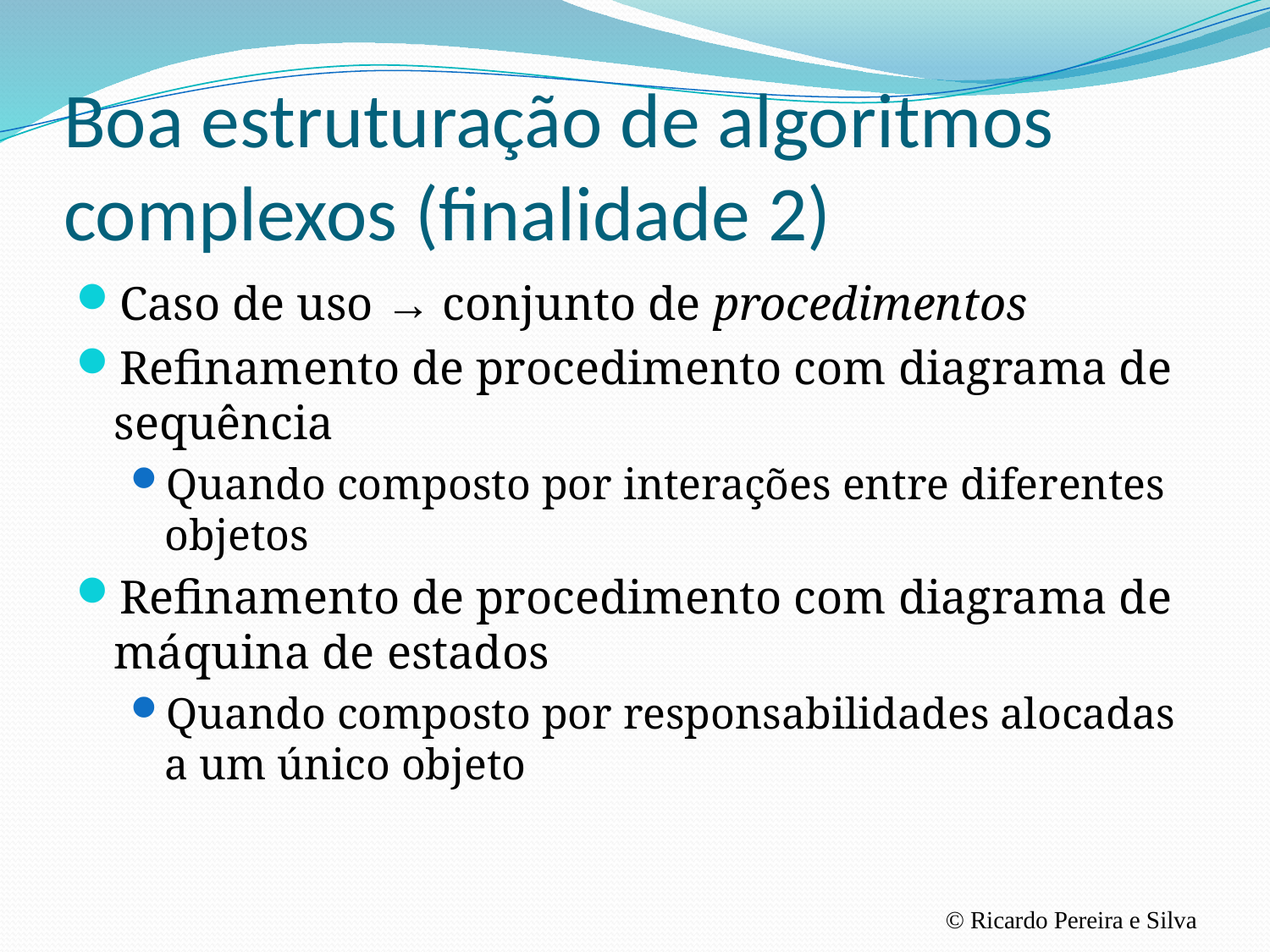

# Boa estruturação de algoritmos complexos (finalidade 2)
Caso de uso → conjunto de procedimentos
Refinamento de procedimento com diagrama de sequência
Quando composto por interações entre diferentes objetos
Refinamento de procedimento com diagrama de máquina de estados
Quando composto por responsabilidades alocadas a um único objeto

© Ricardo Pereira e Silva